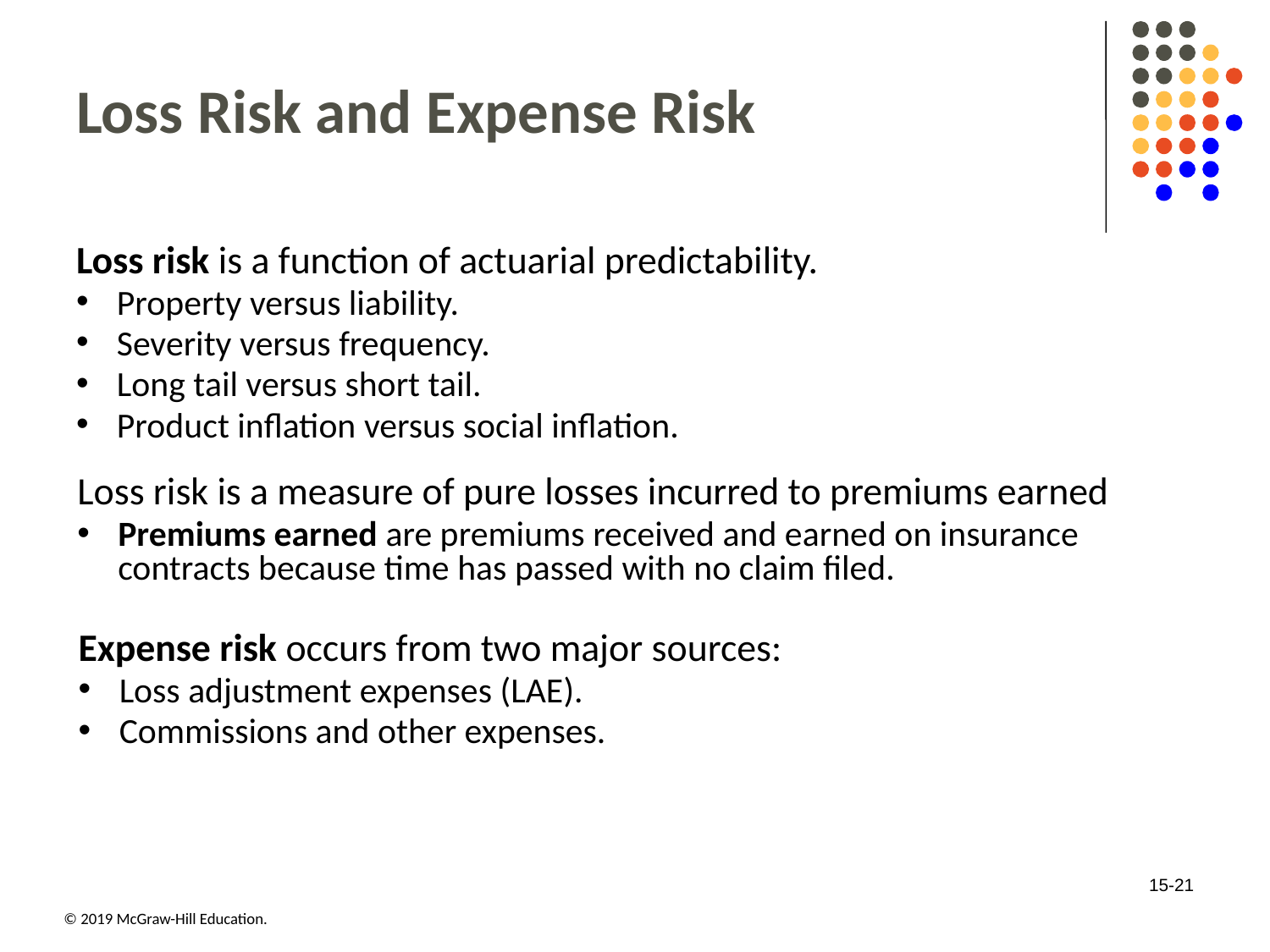

# Loss Risk and Expense Risk
Loss risk is a function of actuarial predictability.
Property versus liability.
Severity versus frequency.
Long tail versus short tail.
Product inflation versus social inflation.
Loss risk is a measure of pure losses incurred to premiums earned
Premiums earned are premiums received and earned on insurance contracts because time has passed with no claim filed.
Expense risk occurs from two major sources:
Loss adjustment expenses (LAE).
Commissions and other expenses.
15-21